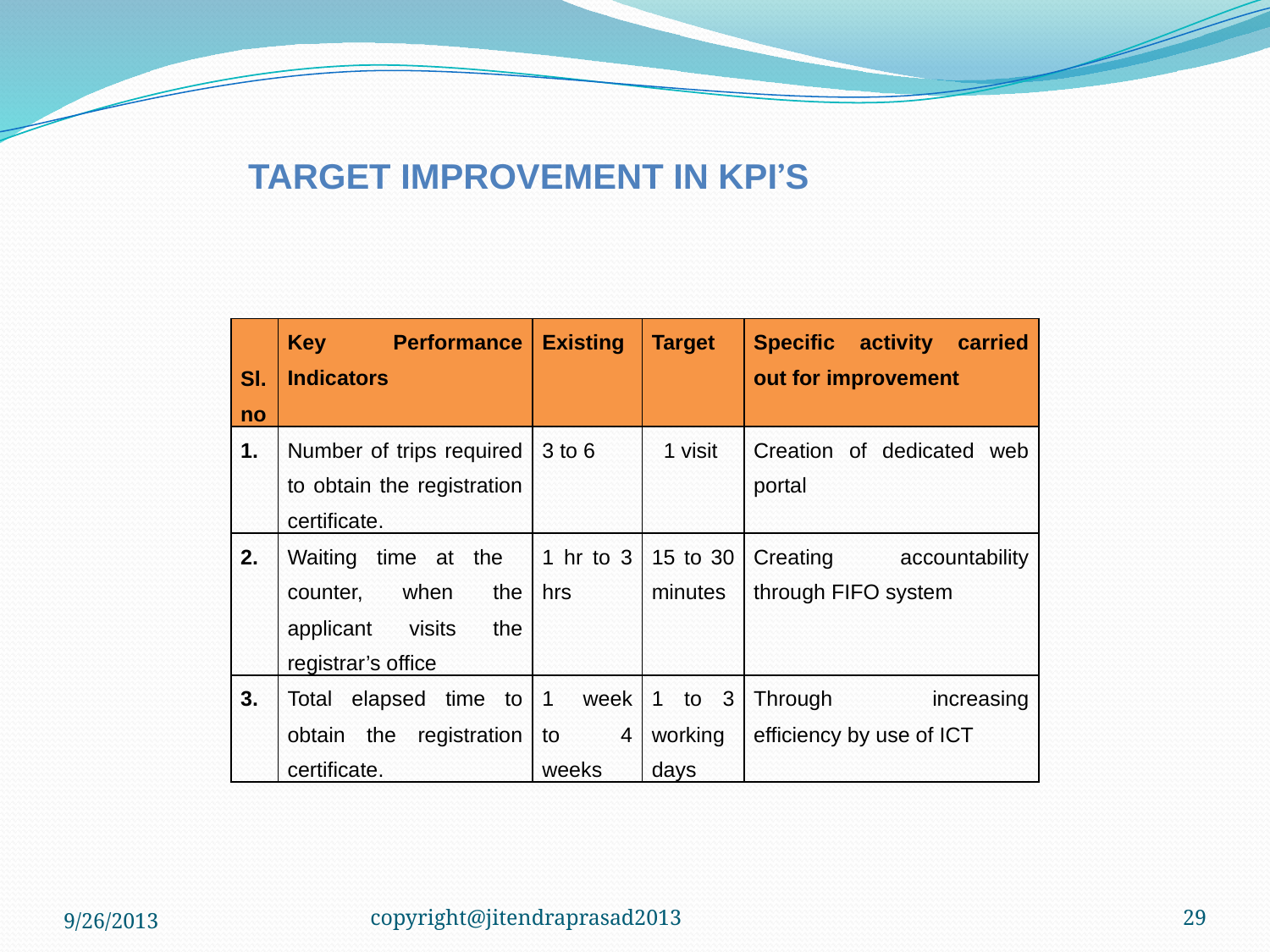

#

                                TARGET IMPROVEMENT IN KPI’S

| Sl. no | Key Performance Indicators | Existing | Target | Specific activity carried out for improvement |
| --- | --- | --- | --- | --- |
| 1. | Number of trips required to obtain the registration certificate. | 3 to 6 | 1 visit | Creation of dedicated web portal |
| 2. | Waiting time at the counter, when the applicant visits the registrar’s office | 1 hr to 3 hrs | 15 to 30 minutes | Creating accountability through FIFO system |
| 3. | Total elapsed time to obtain the registration certificate. | 1 week to 4 weeks | 1 to 3 working days | Through increasing efficiency by use of ICT |
9/26/2013
copyright@jitendraprasad2013
29